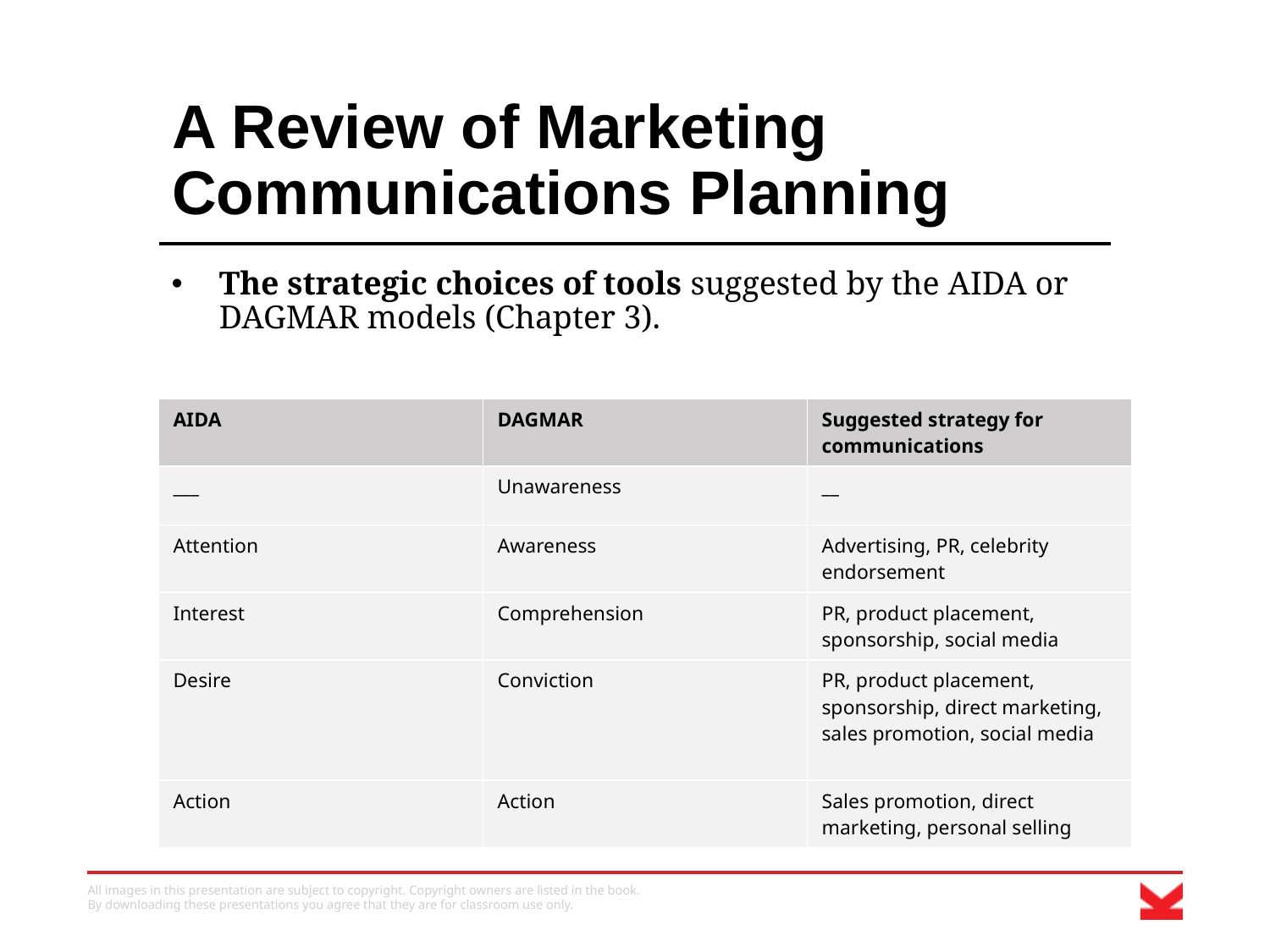

# A Review of Marketing Communications Planning
The strategic choices of tools suggested by the AIDA or DAGMAR models (Chapter 3).
| AIDA | DAGMAR | Suggested strategy for communications |
| --- | --- | --- |
| \_\_\_ | Unawareness | \_\_ |
| Attention | Awareness | Advertising, PR, celebrity endorsement |
| Interest | Comprehension | PR, product placement, sponsorship, social media |
| Desire | Conviction | PR, product placement, sponsorship, direct marketing, sales promotion, social media |
| Action | Action | Sales promotion, direct marketing, personal selling |
All images in this presentation are subject to copyright. Copyright owners are listed in the book.
By downloading these presentations you agree that they are for classroom use only.